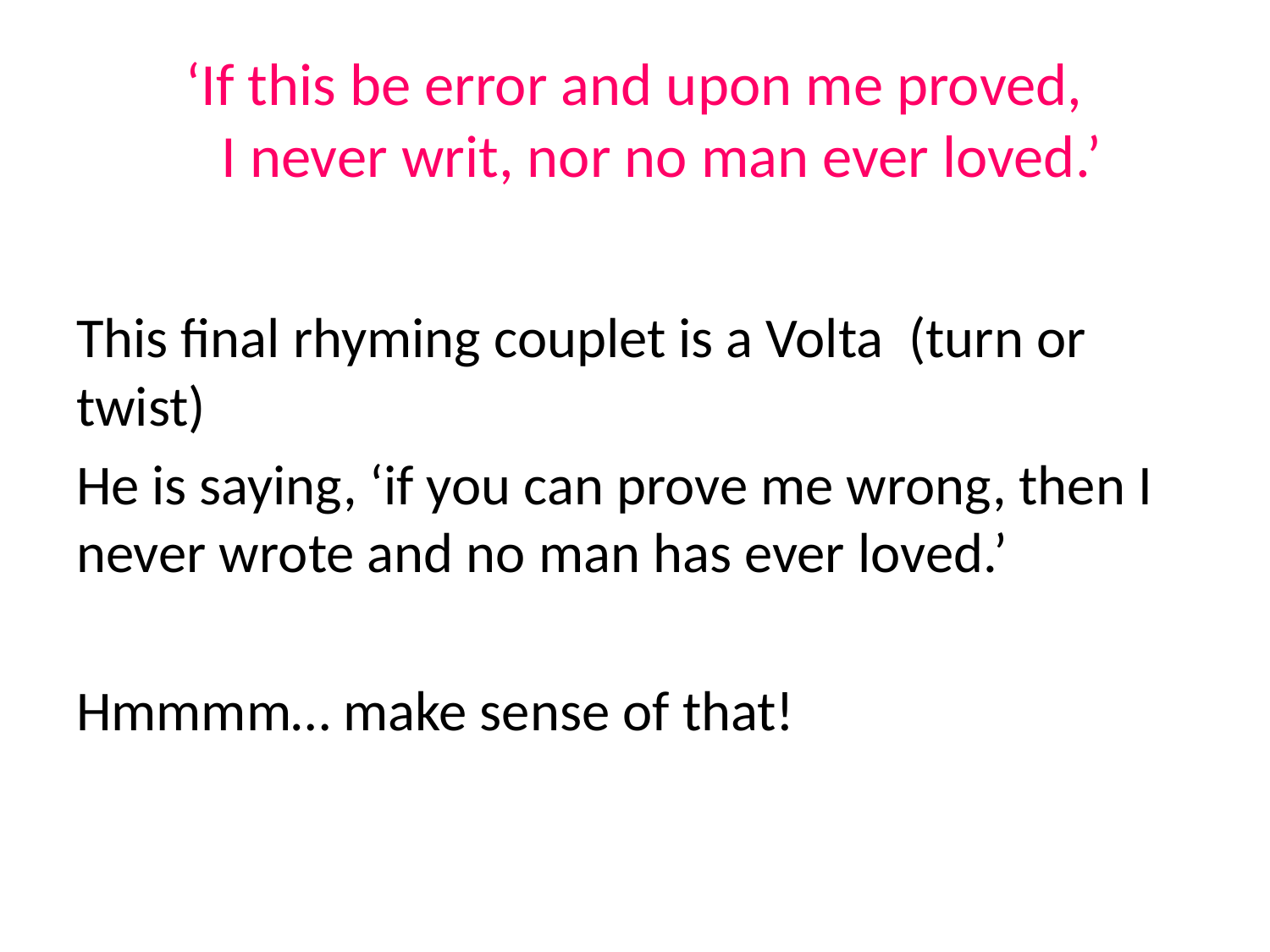

# ‘If this be error and upon me proved,      I never writ, nor no man ever loved.’

This final rhyming couplet is a Volta  (turn or twist)
He is saying, ‘if you can prove me wrong, then I never wrote and no man has ever loved.’

Hmmmm… make sense of that!